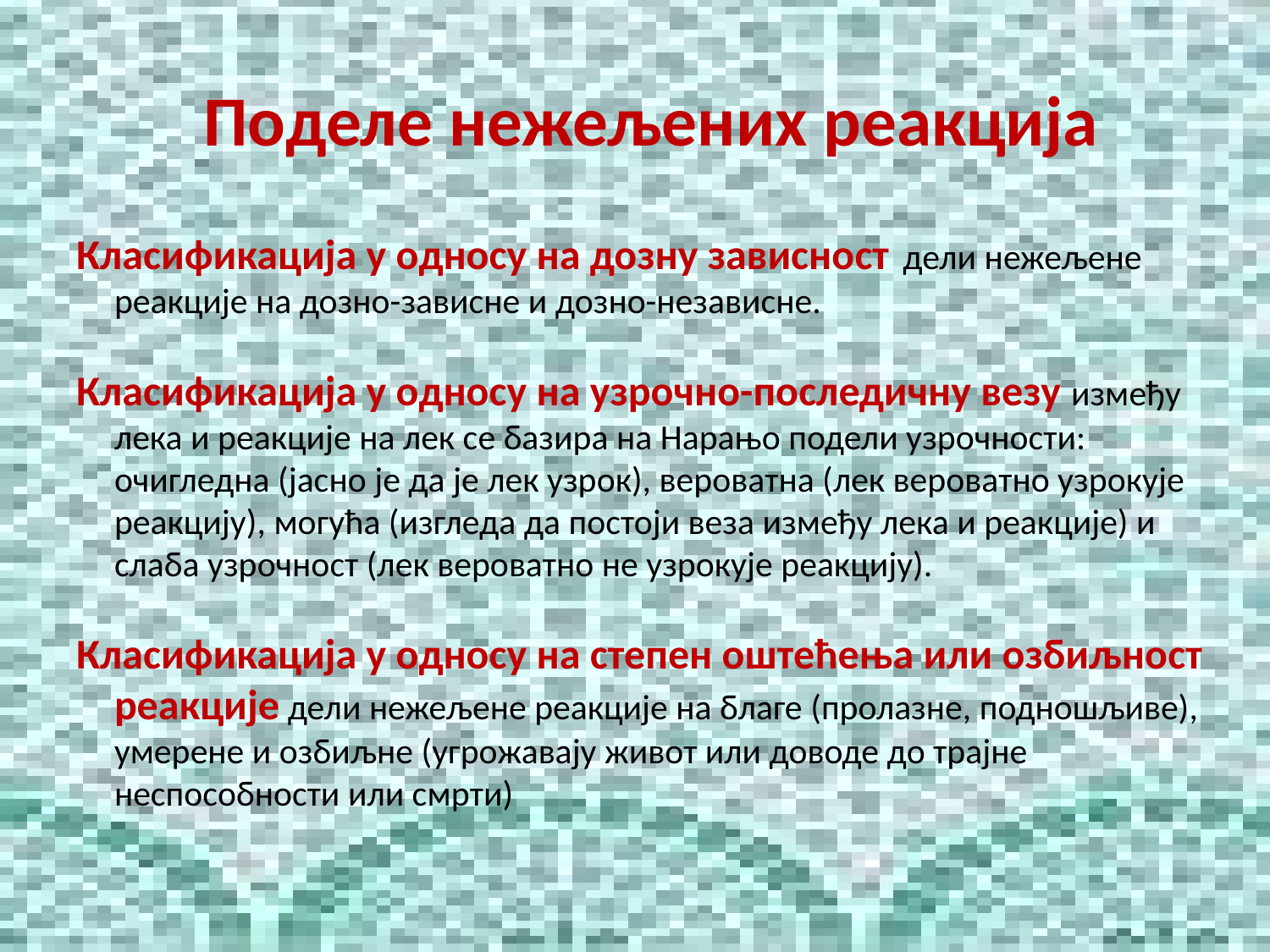

Поделе нежељених реакција

Класификација у односу на дозну зависност  дели нежељене реакције на дозно-зависне и дозно-независне.

Класификација у односу на узрочно-последичну везу између лека и реакције на лек се базира на Нарањо подели узрочности: очигледна (јасно је да је лек узрок), вероватна (лек вероватно узрокује реакцију), могућа (изгледа да постоји веза између лека и реакције) и слаба узрочност (лек вероватно не узрокује реакцију).

Класификација у односу на степен оштећења или озбиљност реакције дели нежељене реакције на благе (пролазне, подношљиве), умерене и озбиљне (угрожавају живот или доводе до трајне неспособности или смрти)